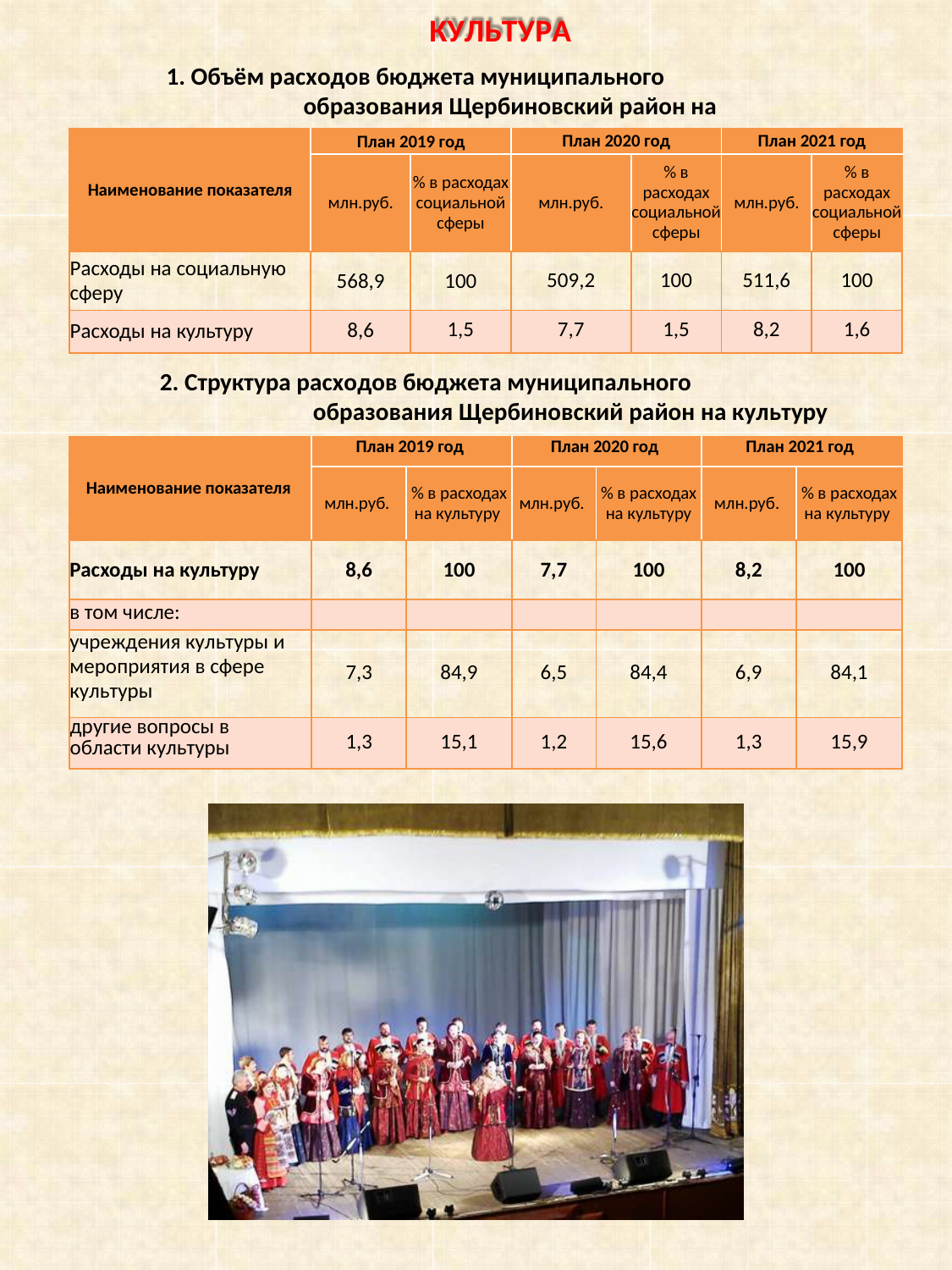

КУЛЬТУРА
1. Объём расходов бюджета муниципального образования Щербиновский район на культуру
| Наименование показателя | План 2019 год |  | План 2020 год |  | План 2021 год |  |
| --- | --- | --- | --- | --- | --- | --- |
|  | млн.руб. | % в расходах социальной сферы | млн.руб. | % в расходах социальной сферы | млн.руб. | % в расходах социальной сферы |
| Расходы на социальную сферу | 568,9 | 100 | 509,2 | 100 | 511,6 | 100 |
| Расходы на культуру | 8,6 | 1,5 | 7,7 | 1,5 | 8,2 | 1,6 |
2. Структура расходов бюджета муниципального образования Щербиновский район на культуру
| Наименование показателя | План 2019 год |  | План 2020 год |  | План 2021 год |  |
| --- | --- | --- | --- | --- | --- | --- |
|  | млн.руб. | % в расходах на культуру | млн.руб. | % в расходах на культуру | млн.руб. | % в расходах на культуру |
| Расходы на культуру | 8,6 | 100 | 7,7 | 100 | 8,2 | 100 |
| в том числе: |  |  |  |  |  |  |
| учреждения культуры и мероприятия в сфере культуры | 7,3 | 84,9 | 6,5 | 84,4 | 6,9 | 84,1 |
| другие вопросы в области культуры | 1,3 | 15,1 | 1,2 | 15,6 | 1,3 | 15,9 |